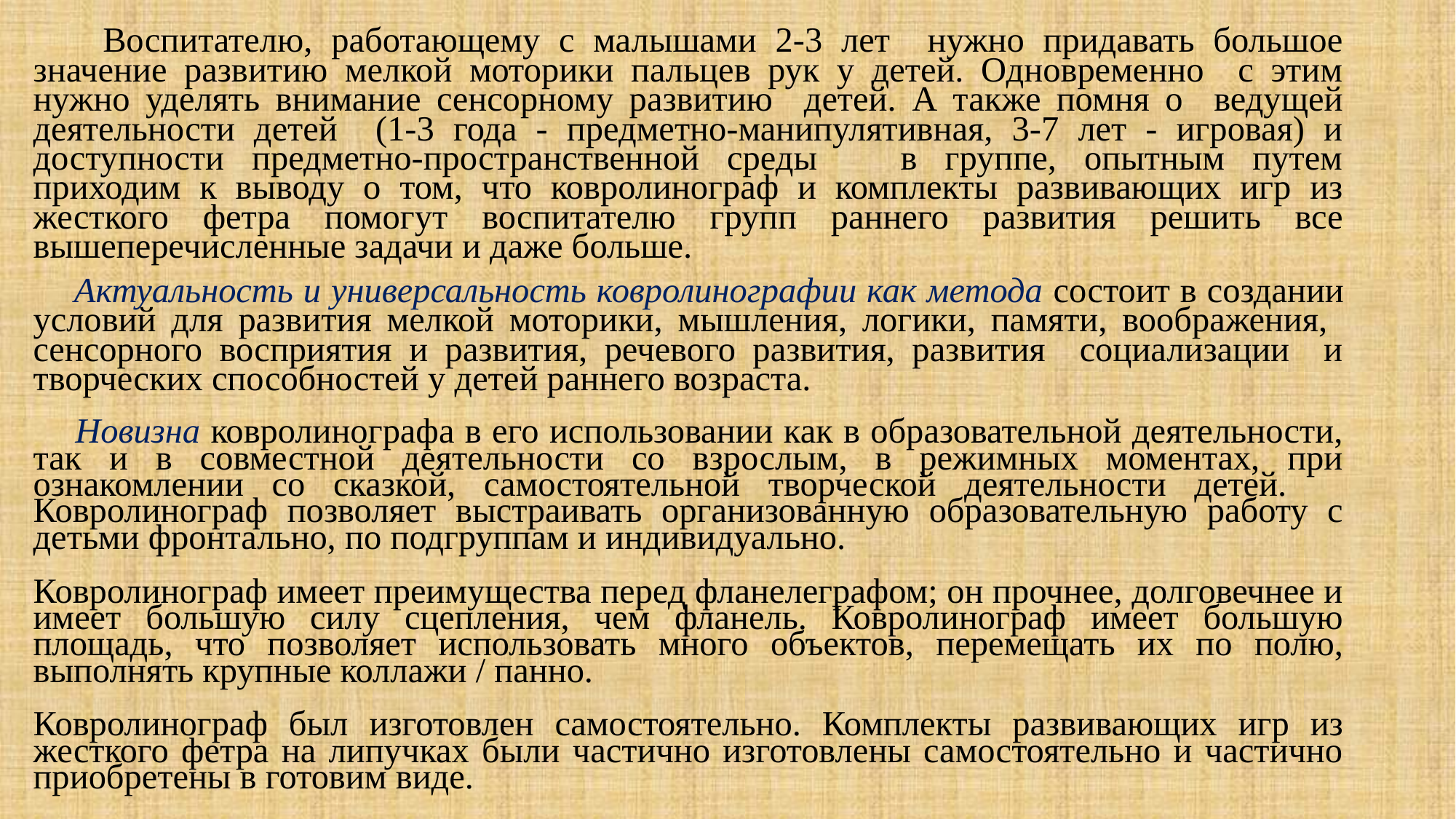

Воспитателю, работающему с малышами 2-3 лет  нужно придавать большое значение развитию мелкой моторики пальцев рук у детей. Одновременно  с этим нужно уделять внимание сенсорному развитию  детей. А также помня о  ведущей деятельности детей  (1-3 года - предметно-манипулятивная, 3-7 лет - игровая) и доступности предметно-пространственной среды   в группе, опытным путем приходим к выводу о том, что ковролинограф и комплекты развивающих игр из жесткого фетра помогут воспитателю групп раннего развития решить все вышеперечисленные задачи и даже больше.
    Актуальность и универсальность ковролинографии как метода состоит в создании условий для развития мелкой моторики, мышления, логики, памяти, воображения,  сенсорного восприятия и развития, речевого развития, развития  социализации  и творческих способностей у детей раннего возраста.

    Новизна ковролинографа в его использовании как в образовательной деятельности, так и в совместной деятельности со взрослым, в режимных моментах, при ознакомлении со сказкой, самостоятельной творческой деятельности детей.   Ковролинограф позволяет выстраивать организованную образовательную работу с детьми фронтально, по подгруппам и индивидуально.

Ковролинограф имеет преимущества перед фланелеграфом; он прочнее, долговечнее и имеет большую силу сцепления, чем фланель. Ковролинограф имеет большую площадь, что позволяет использовать много объектов, перемещать их по полю, выполнять крупные коллажи / панно.

Ковролинограф был изготовлен самостоятельно. Комплекты развивающих игр из жесткого фетра на липучках были частично изготовлены самостоятельно и частично приобретены в готовим виде.